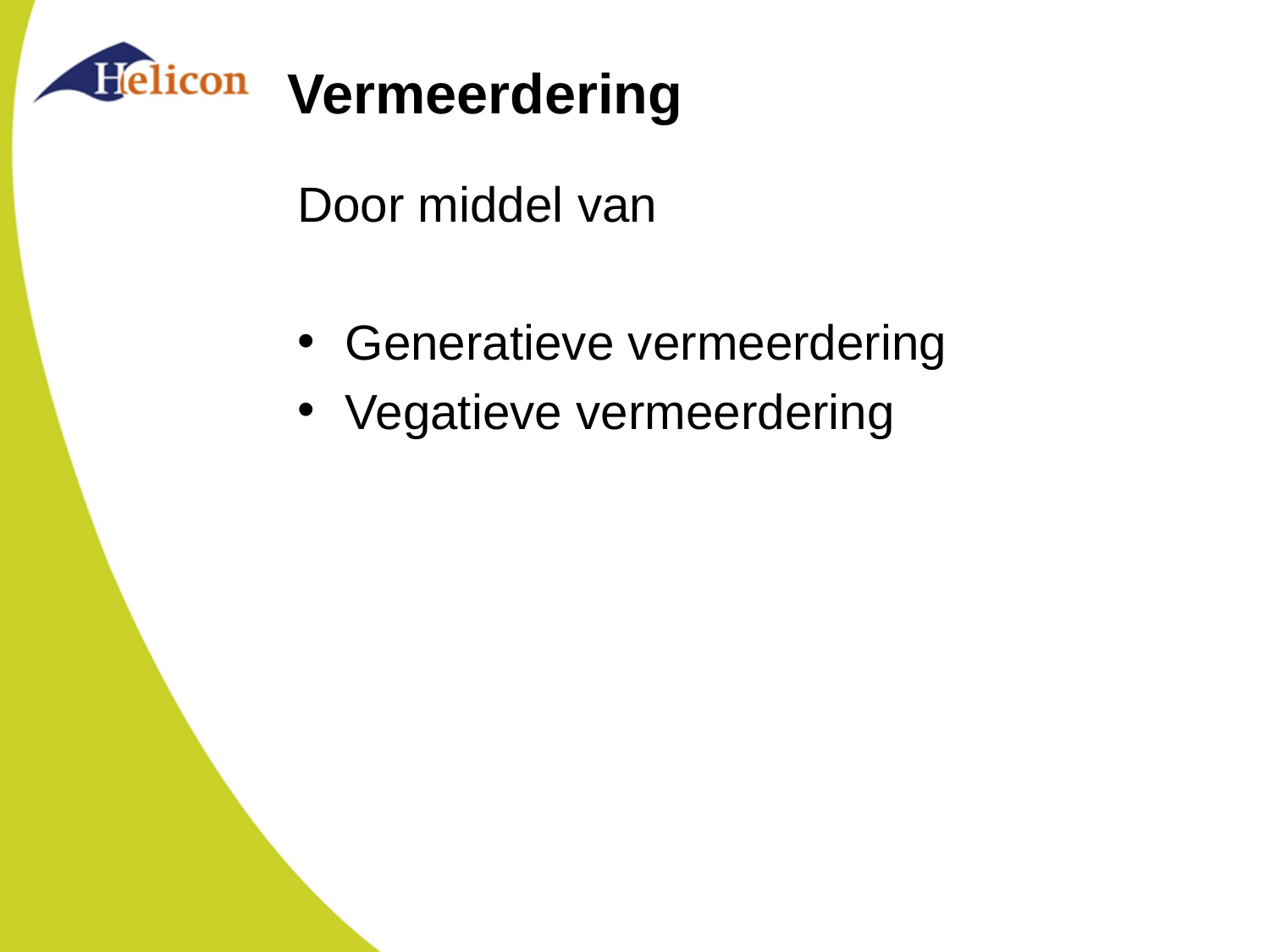

# Vermeerdering
Door middel van

Generatieve vermeerdering
Vegatieve vermeerdering